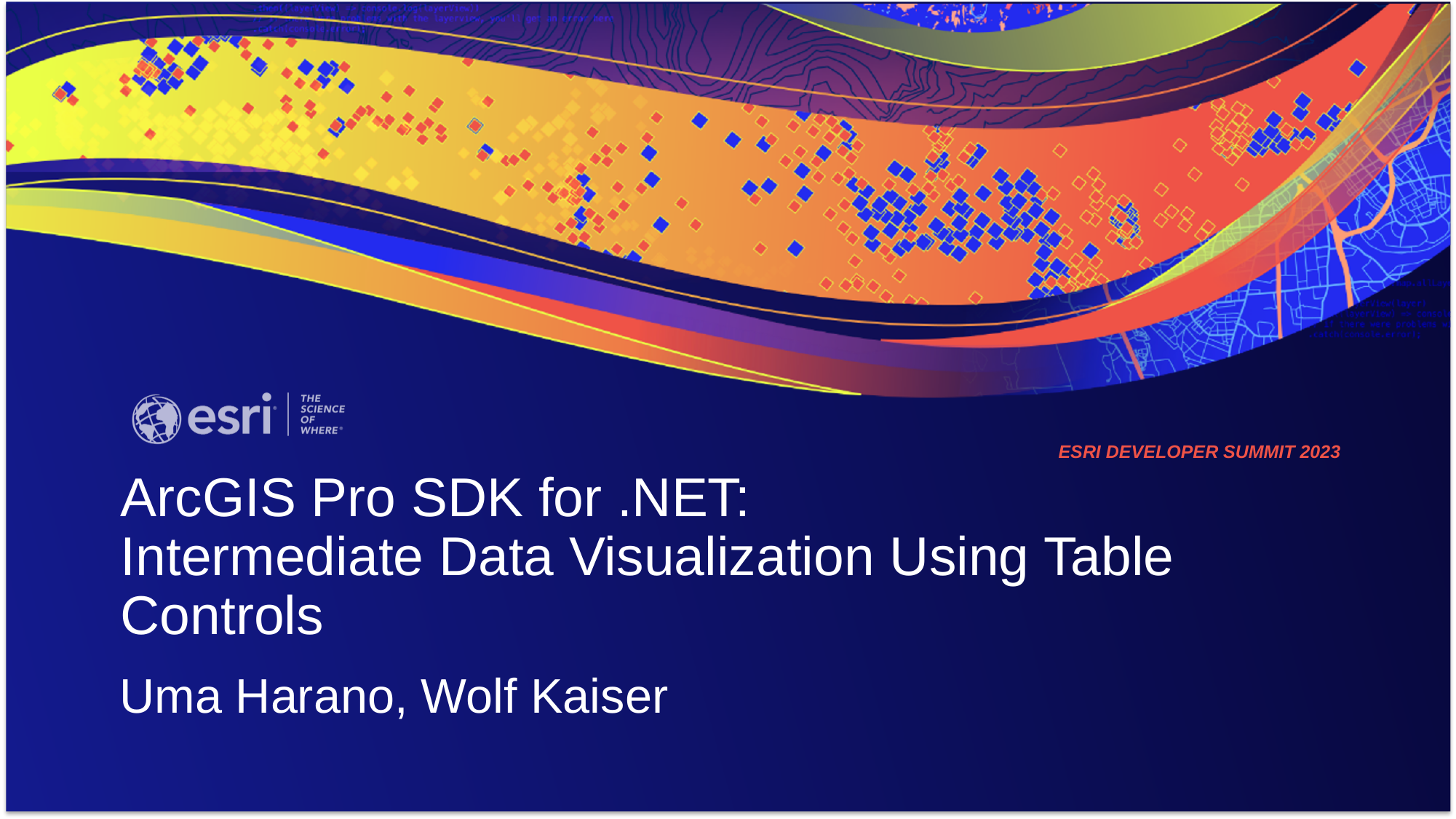

# ArcGIS Pro SDK for .NET: Intermediate Data Visualization Using Table Controls
Uma Harano, Wolf Kaiser